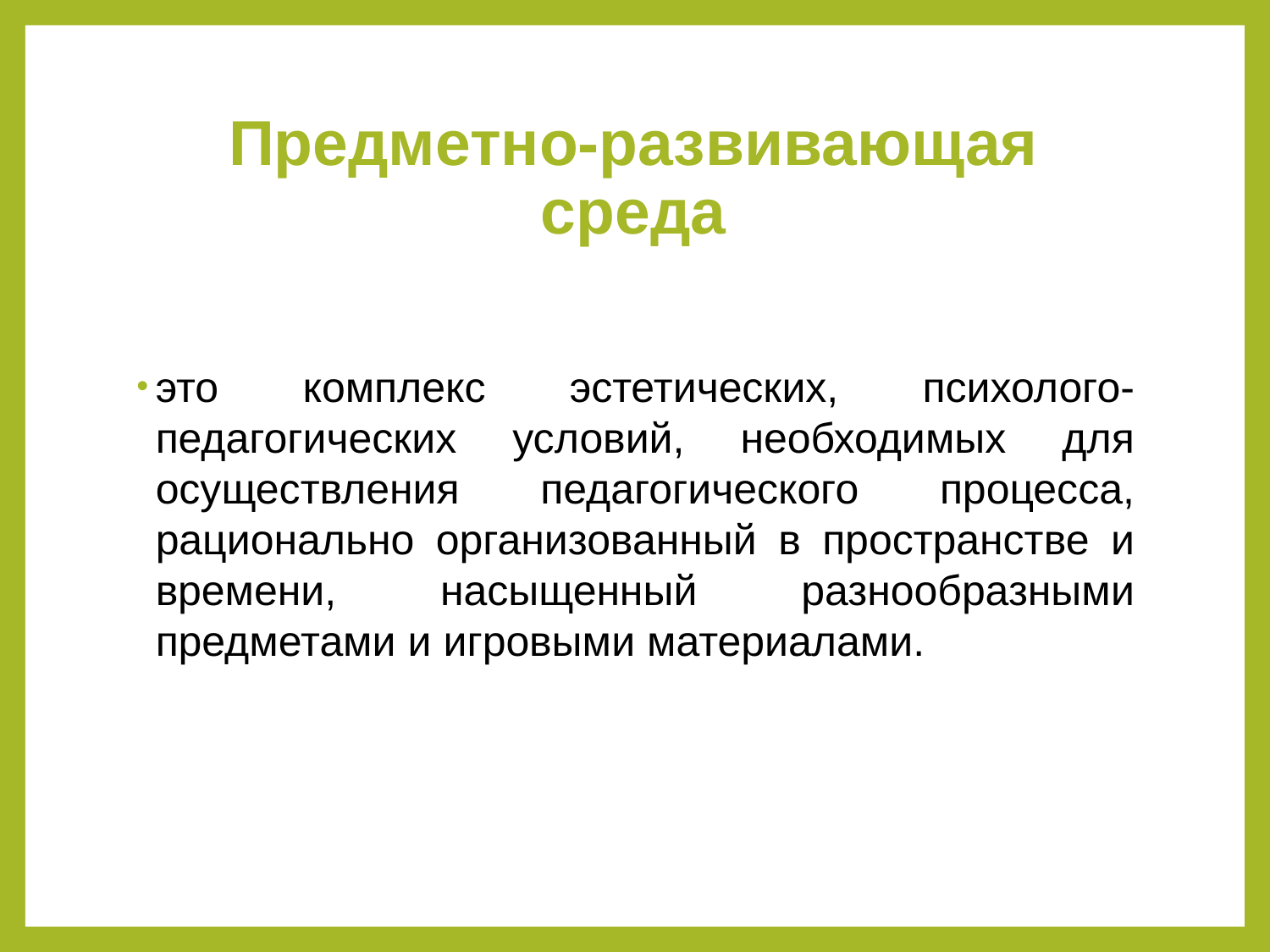

# Предметно-развивающая среда

это комплекс эстетических, психолого-педагогических условий, необходимых для осуществления педагогического процесса, рационально организованный в пространстве и времени, насыщенный разнообразными предметами и игровыми материалами.